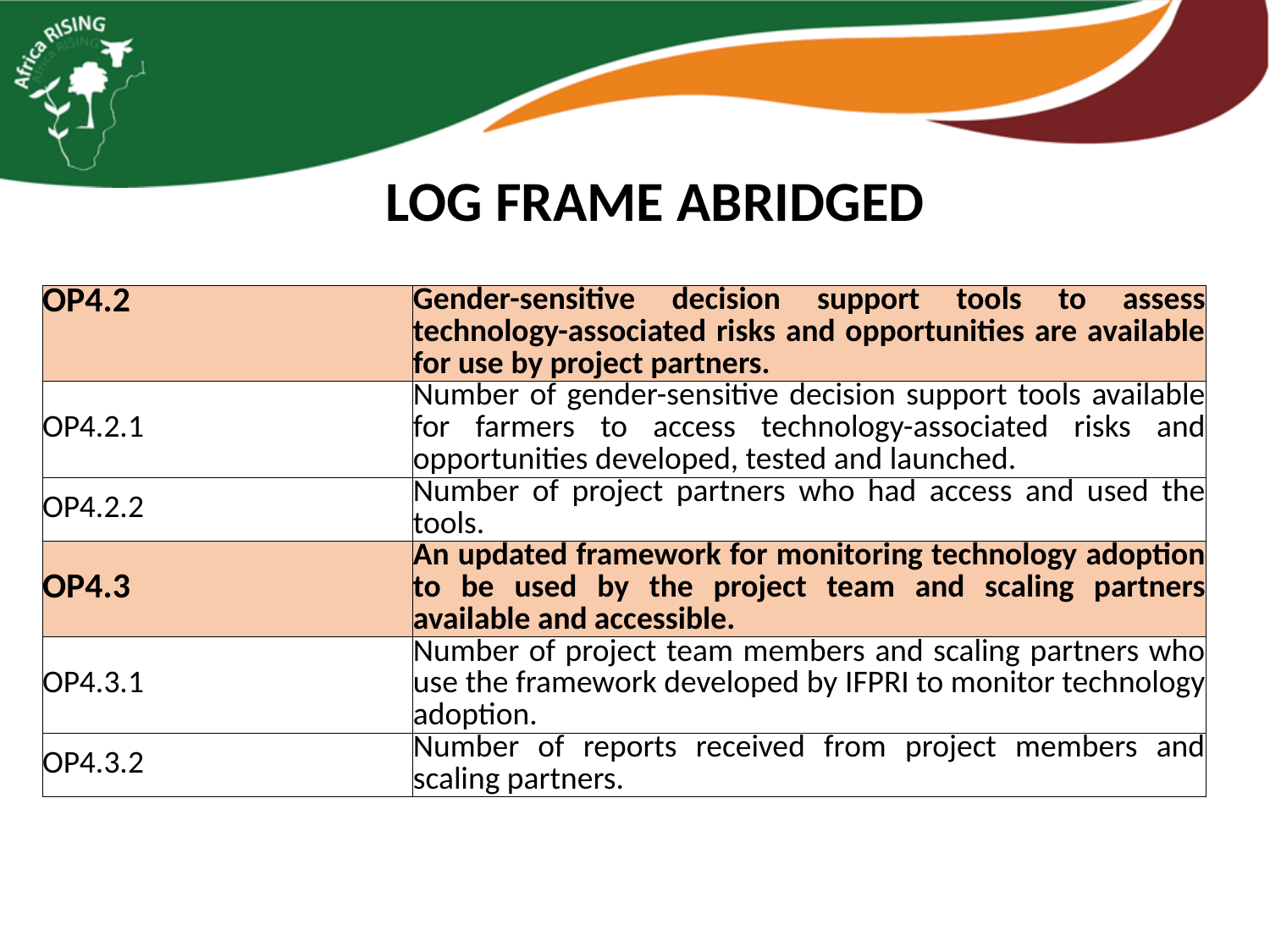

LOG FRAME ABRIDGED

| OP4.2 | Gender-sensitive decision support tools to assess technology-associated risks and opportunities are available for use by project partners. |
| --- | --- |
| OP4.2.1 | Number of gender-sensitive decision support tools available for farmers to access technology-associated risks and opportunities developed, tested and launched. |
| OP4.2.2 | Number of project partners who had access and used the tools. |
| OP4.3 | An updated framework for monitoring technology adoption to be used by the project team and scaling partners available and accessible. |
| OP4.3.1 | Number of project team members and scaling partners who use the framework developed by IFPRI to monitor technology adoption. |
| OP4.3.2 | Number of reports received from project members and scaling partners. |